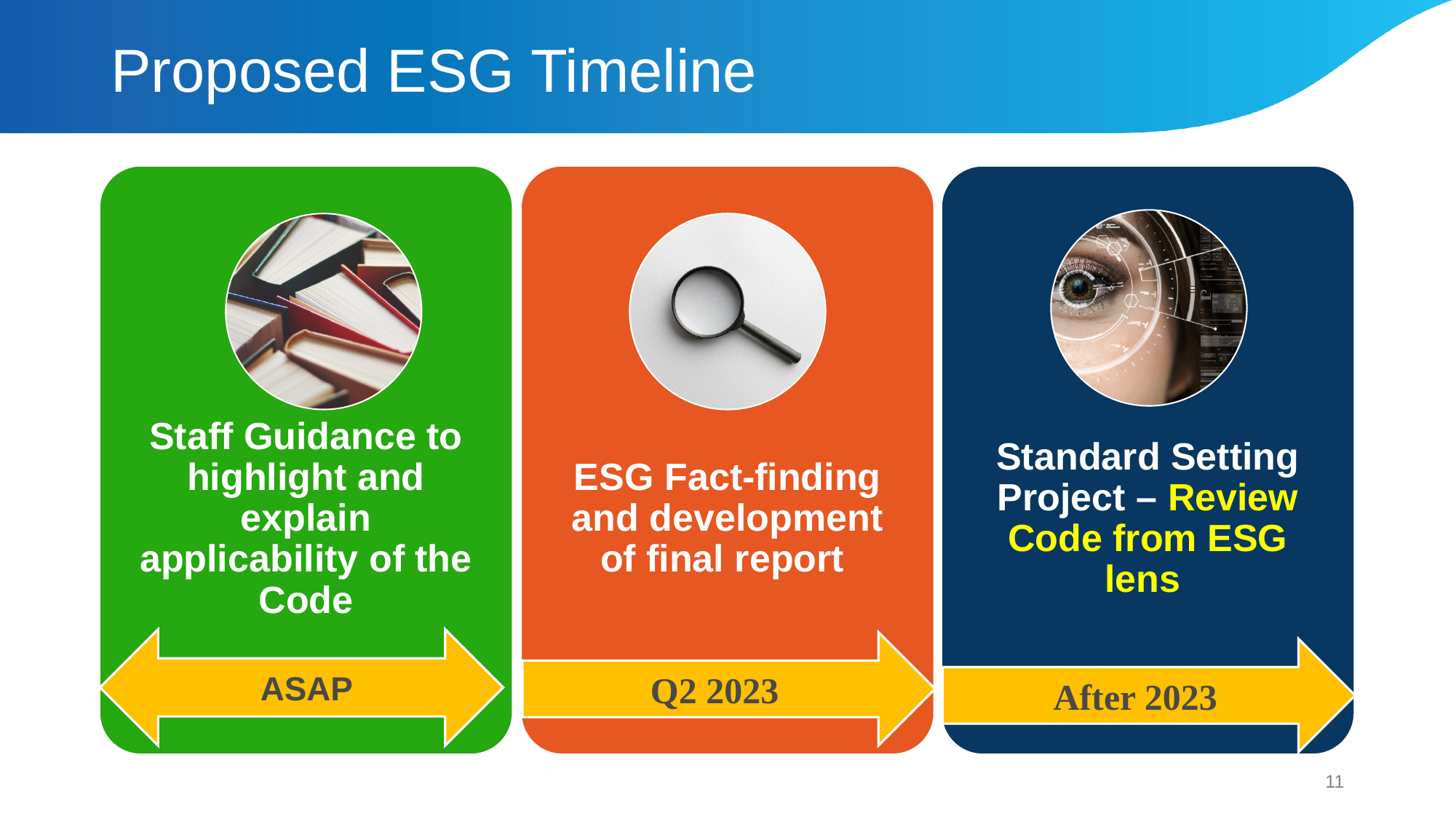

# Proposed ESG Timeline
ESG Fact-finding and development of final report
Staff Guidance to highlight and explain applicability of the Code
Standard Setting Project – Review Code from ESG lens

Q2 2023

ASAP
After 2023
11